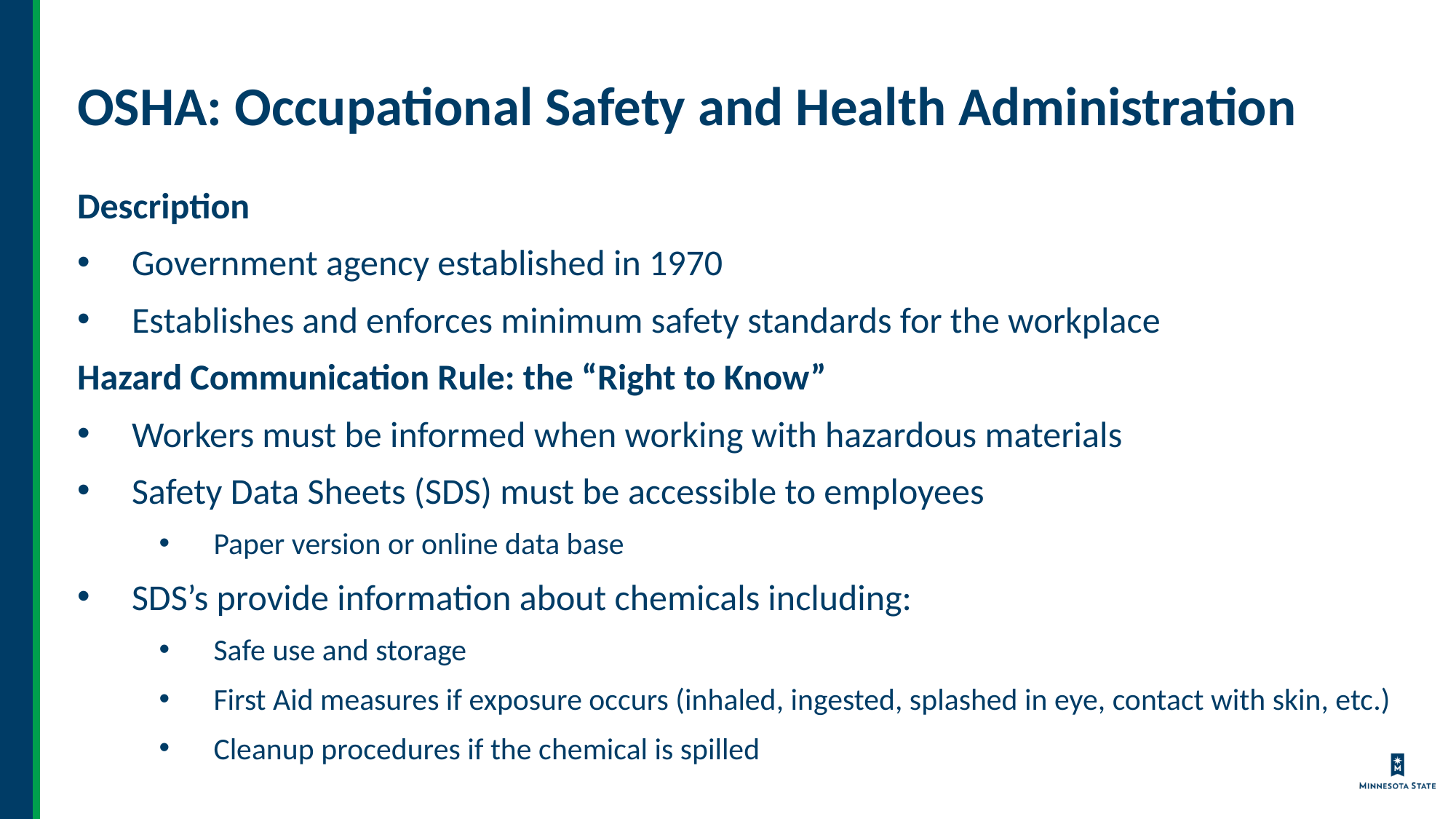

# OSHA: Occupational Safety and Health Administration
Description
Government agency established in 1970
Establishes and enforces minimum safety standards for the workplace
Hazard Communication Rule: the “Right to Know”
Workers must be informed when working with hazardous materials
Safety Data Sheets (SDS) must be accessible to employees
Paper version or online data base
SDS’s provide information about chemicals including:
Safe use and storage
First Aid measures if exposure occurs (inhaled, ingested, splashed in eye, contact with skin, etc.)
Cleanup procedures if the chemical is spilled